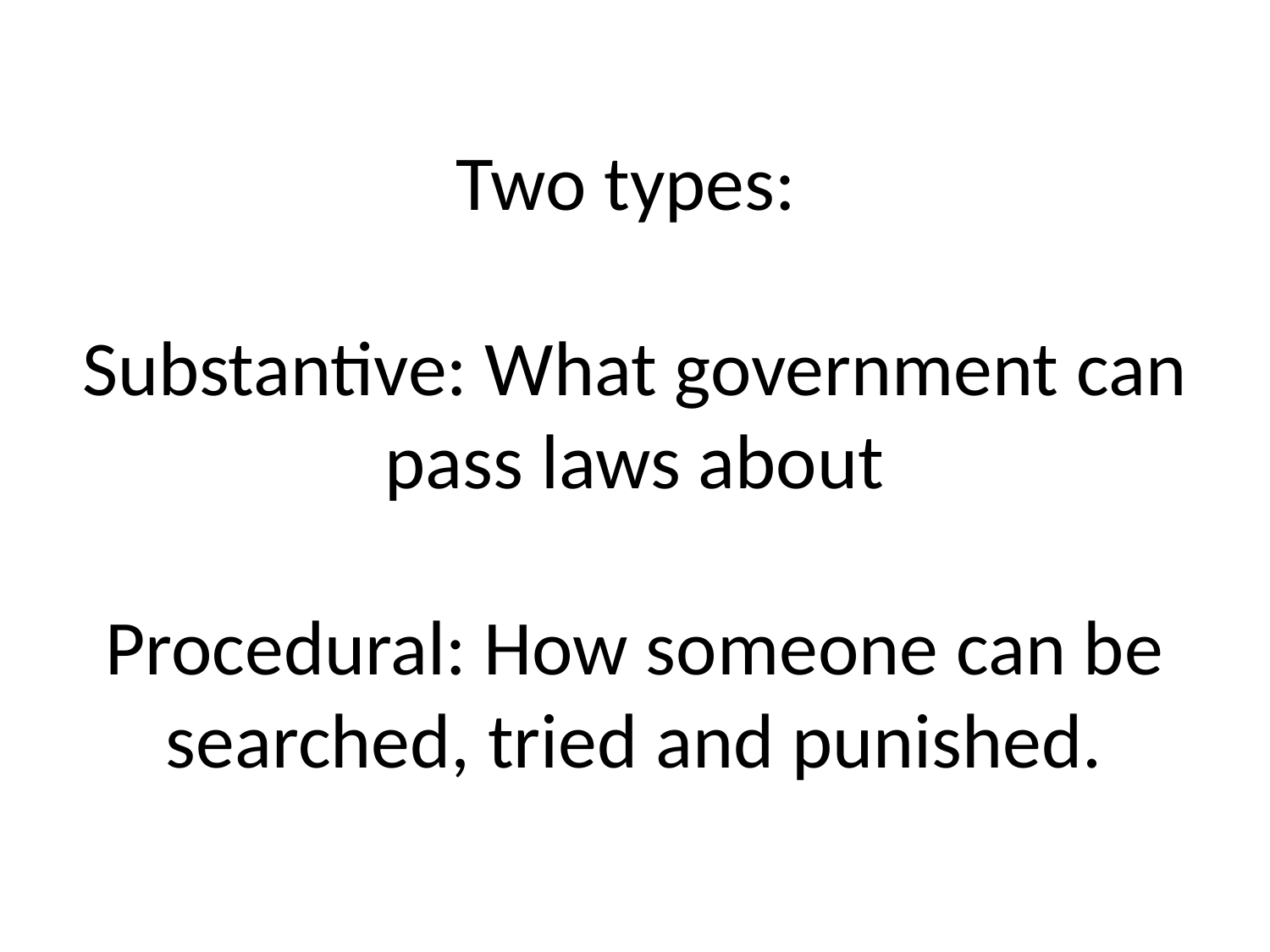

# Two types: Substantive: What government can pass laws about Procedural: How someone can be searched, tried and punished.